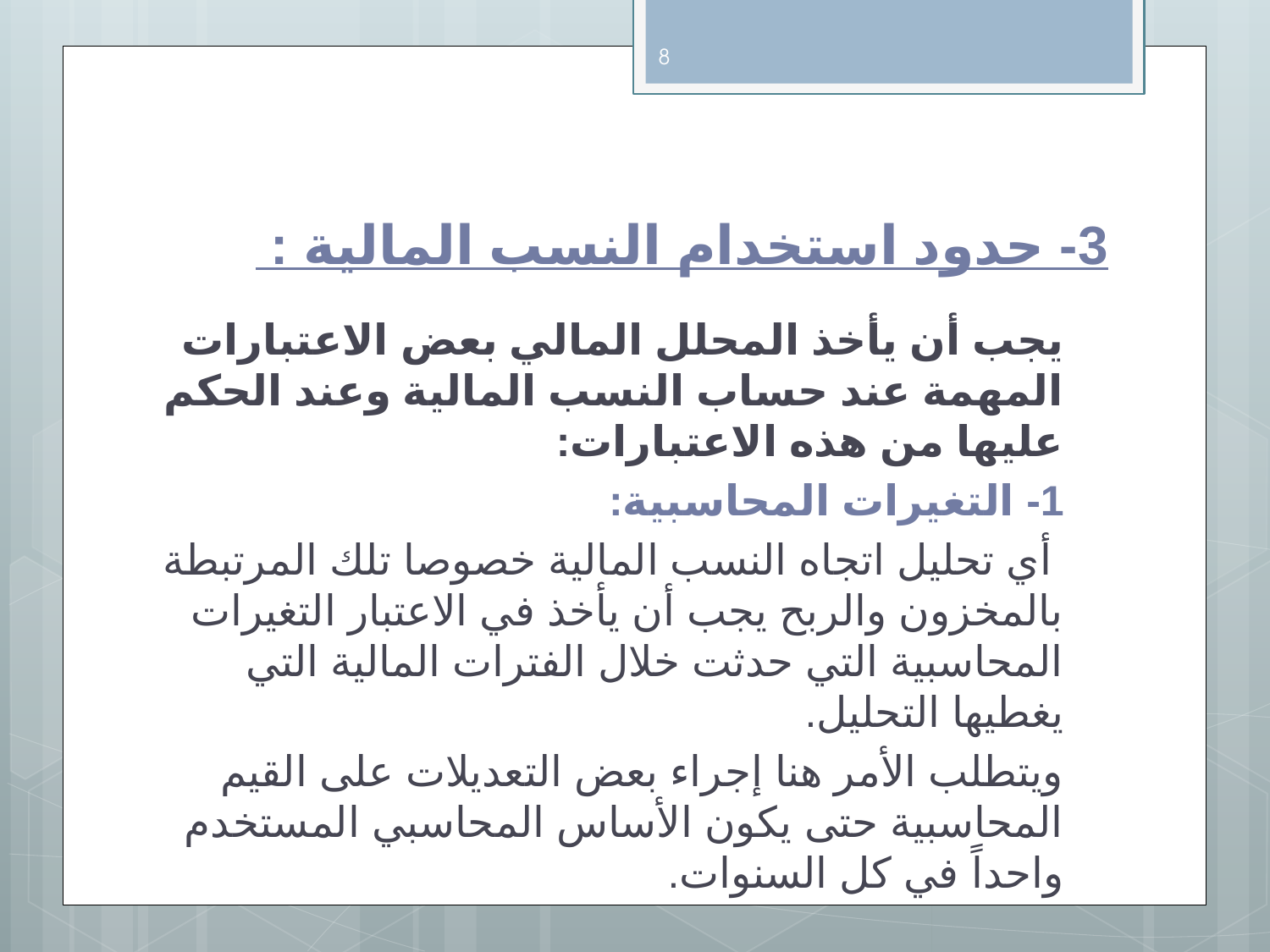

8
# 3- حدود استخدام النسب المالية :
يجب أن يأخذ المحلل المالي بعض الاعتبارات المهمة عند حساب النسب المالية وعند الحكم عليها من هذه الاعتبارات:
1- التغيرات المحاسبية:
 أي تحليل اتجاه النسب المالية خصوصا تلك المرتبطة بالمخزون والربح يجب أن يأخذ في الاعتبار التغيرات المحاسبية التي حدثت خلال الفترات المالية التي يغطيها التحليل.
ويتطلب الأمر هنا إجراء بعض التعديلات على القيم المحاسبية حتى يكون الأساس المحاسبي المستخدم واحداً في كل السنوات.